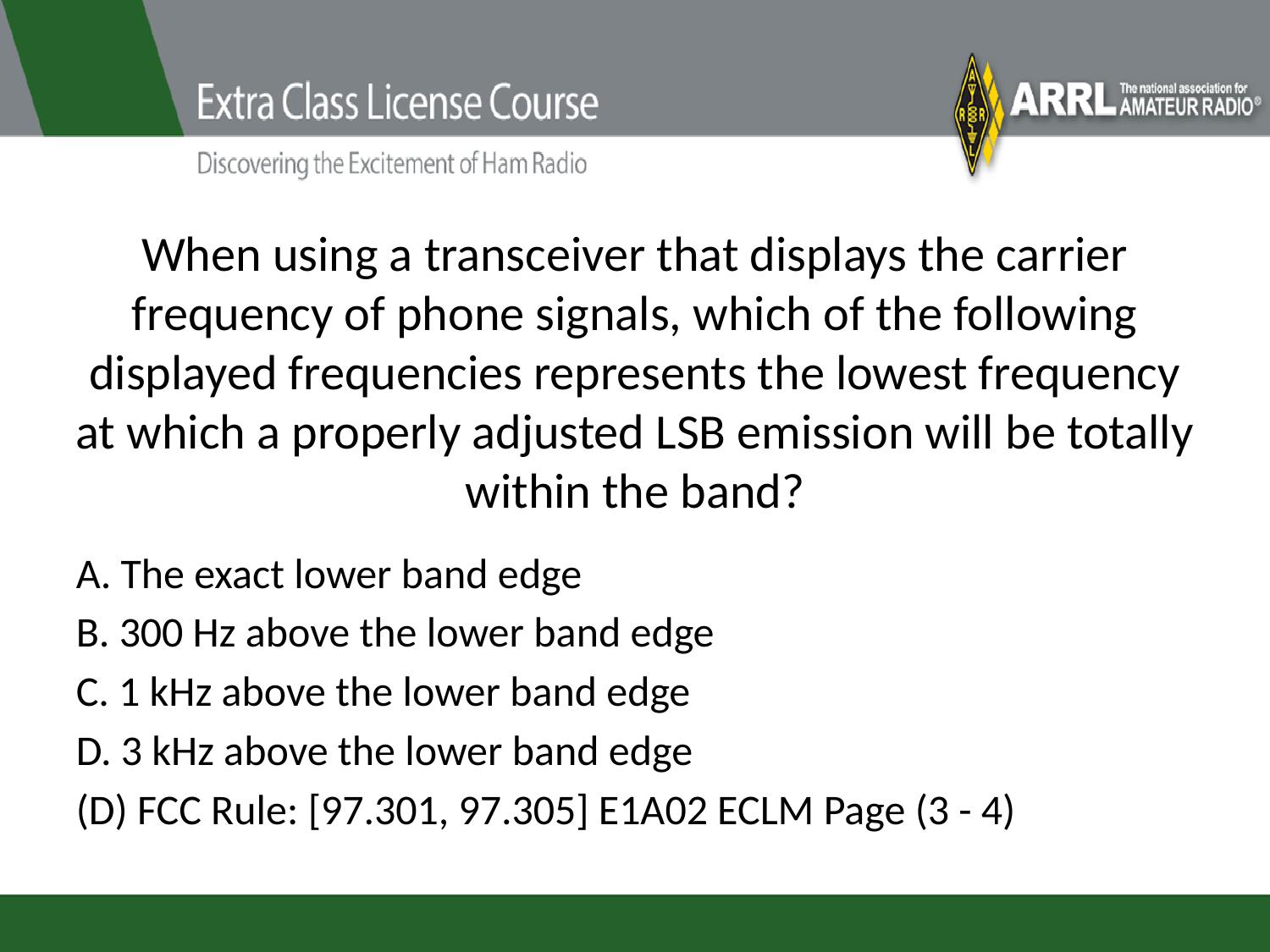

# When using a transceiver that displays the carrier frequency of phone signals, which of the following displayed frequencies represents the lowest frequency at which a properly adjusted LSB emission will be totally within the band?
A. The exact lower band edge
B. 300 Hz above the lower band edge
C. 1 kHz above the lower band edge
D. 3 kHz above the lower band edge
(D) FCC Rule: [97.301, 97.305] E1A02 ECLM Page (3 - 4)